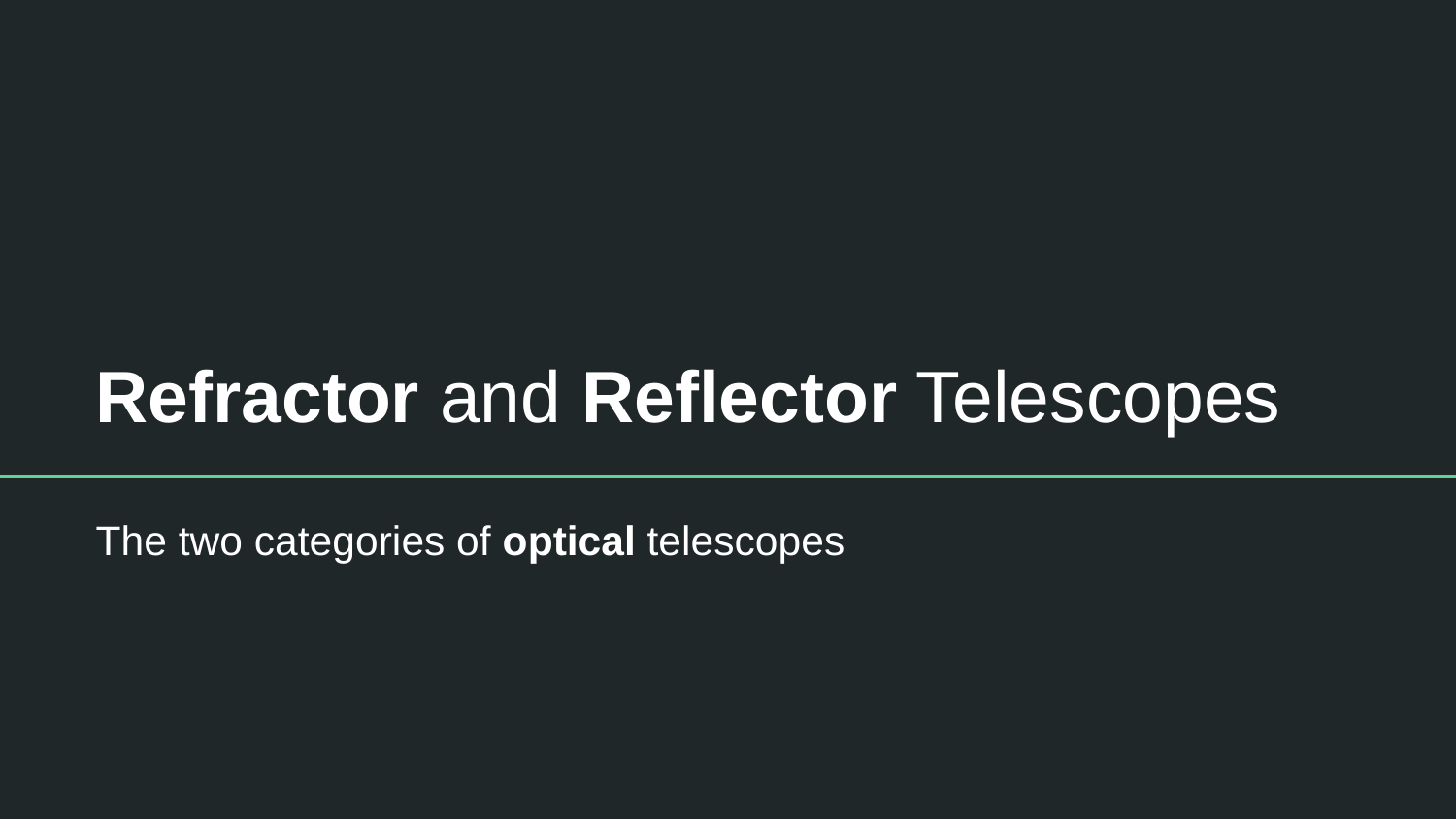

# Refractor and Reflector Telescopes
The two categories of optical telescopes